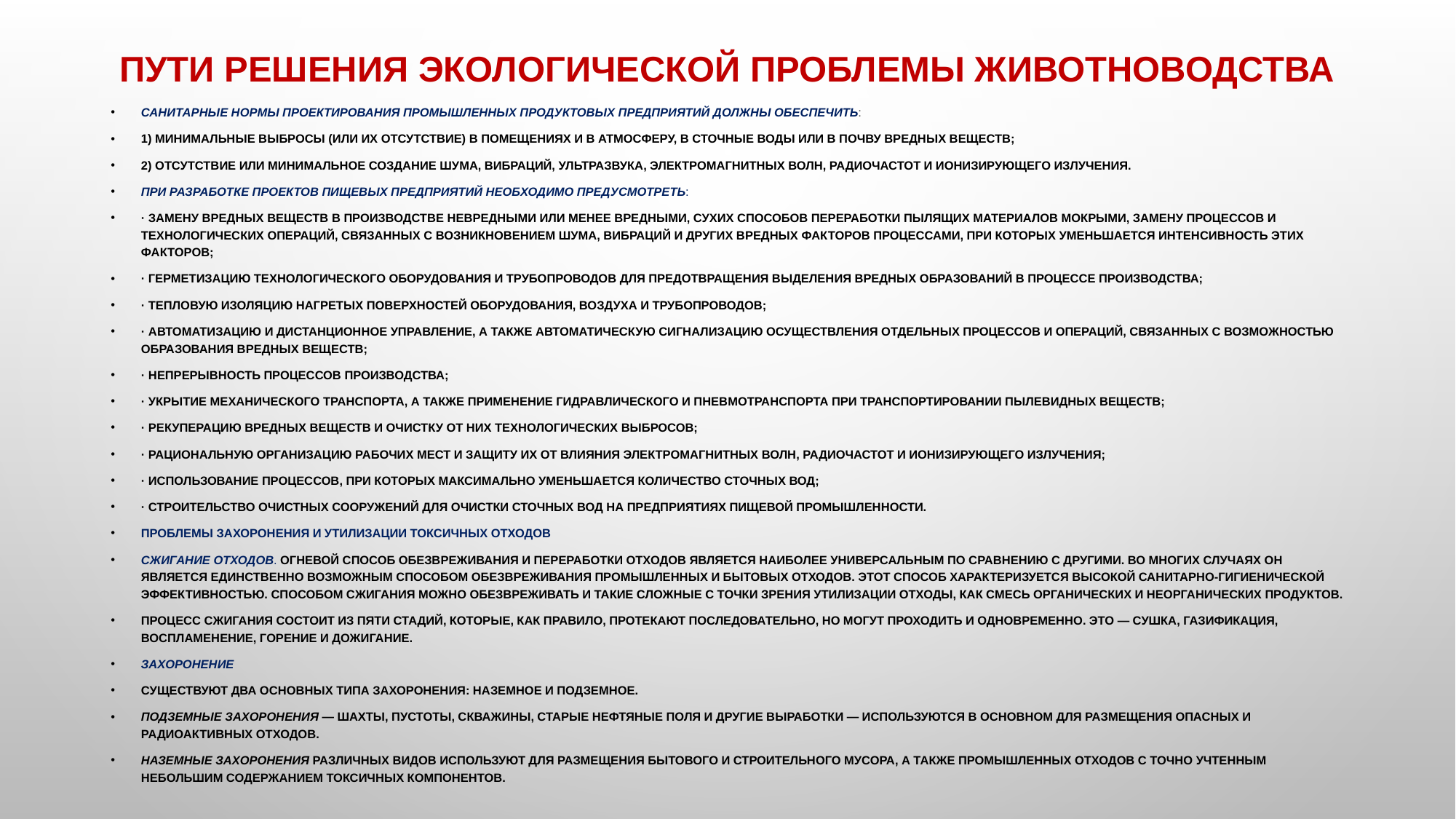

# Пути решения экологической проблемы животноводства
Санитарные нормы проектирования промышленных продуктовых предприятий должны обеспечить:
1) минимальные выбросы (или их отсутствие) в помещениях и в атмосферу, в сточные воды или в почву вредных веществ;
2) отсутствие или минимальное создание шума, вибраций, ультразвука, электромагнитных волн, радиочастот и ионизирующего излучения.
При разработке проектов пищевых предприятий необходимо предусмотреть:
· замену вредных веществ в производстве невредными или менее вредными, сухих способов переработки пылящих материалов мокрыми, замену процессов и технологических операций, связанных с возникновением шума, вибраций и других вредных факторов процессами, при которых уменьшается интенсивность этих факторов;
· герметизацию технологического оборудования и трубопроводов для предотвращения выделения вредных образований в процессе производства;
· тепловую изоляцию нагретых поверхностей оборудования, воздуха и трубопроводов;
· автоматизацию и дистанционное управление, а также автоматическую сигнализацию осуществления отдельных процессов и операций, связанных с возможностью образования вредных веществ;
· непрерывность процессов производства;
· укрытие механического транспорта, а также применение гидравлического и пневмотранспорта при транспортировании пылевидных веществ;
· рекуперацию вредных веществ и очистку от них технологических выбросов;
· рациональную организацию рабочих мест и защиту их от влияния электромагнитных волн, радиочастот и ионизирующего излучения;
· использование процессов, при которых максимально уменьшается количество сточных вод;
· строительство очистных сооружений для очистки сточных вод на предприятиях пищевой промышленности.
Проблемы захоронения и утилизации токсичных отходов
Сжигание отходов. Огневой способ обезвреживания и переработки отходов является наиболее универсальным по сравнению с другими. Во многих случаях он является единственно возможным способом обезвреживания промышленных и бытовых отходов. Этот способ характеризуется высокой санитарно-гигиенической эффективностью. Способом сжигания можно обезвреживать и такие сложные с точки зрения утилизации отходы, как смесь органических и неорганических продуктов.
Процесс сжигания состоит из пяти стадий, которые, как правило, протекают последовательно, но могут проходить и одновременно. Это — сушка, газификация, воспламенение, горение и дожигание.
Захоронение
Существуют два основных типа захоронения: наземное и подземное.
Подземные захоронения — шахты, пустоты, скважины, старые нефтяные поля и другие выработки — используются в основном для размещения опасных и радиоактивных отходов.
Наземные захоронения различных видов используют для размещения бытового и строительного мусора, а также промышленных отходов с точно учтенным небольшим содержанием токсичных компонентов.